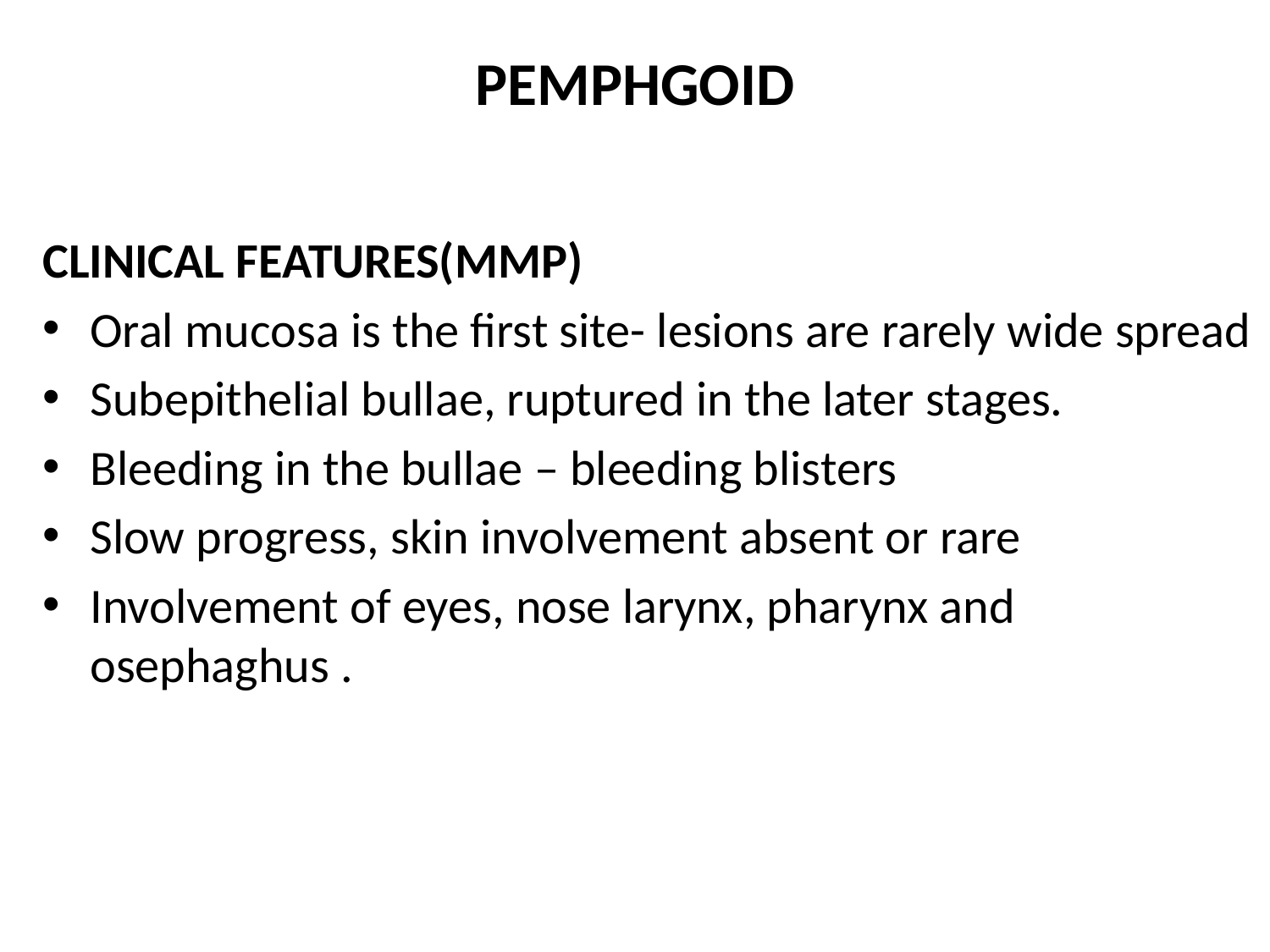

# PEMPHGOID
CLINICAL FEATURES(MMP)
Oral mucosa is the first site- lesions are rarely wide spread
Subepithelial bullae, ruptured in the later stages.
Bleeding in the bullae – bleeding blisters
Slow progress, skin involvement absent or rare
Involvement of eyes, nose larynx, pharynx and osephaghus .